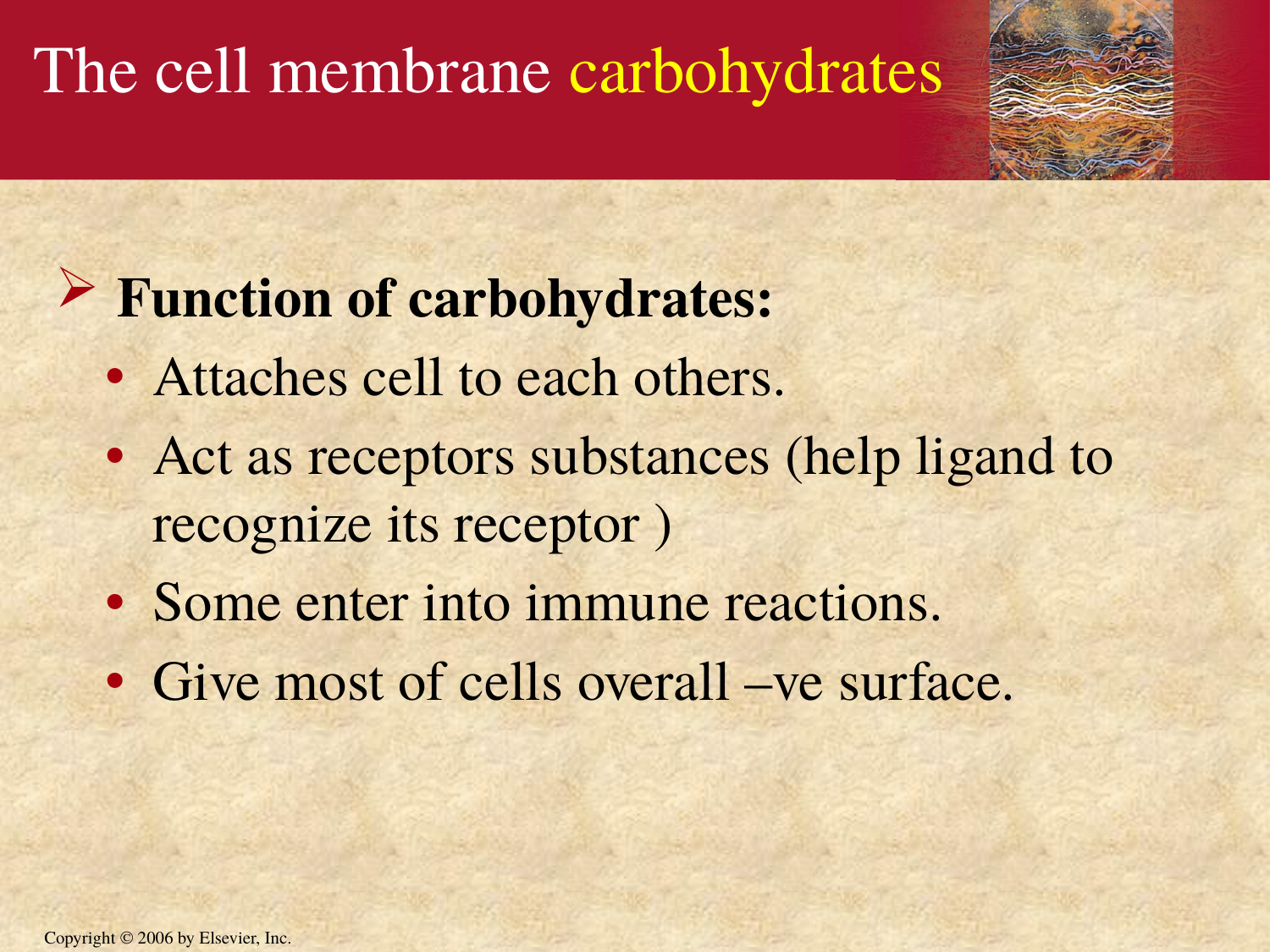

# The cell membrane carbohydrates
 Function of carbohydrates:
Attaches cell to each others.
Act as receptors substances (help ligand to recognize its receptor )
Some enter into immune reactions.
Give most of cells overall –ve surface.